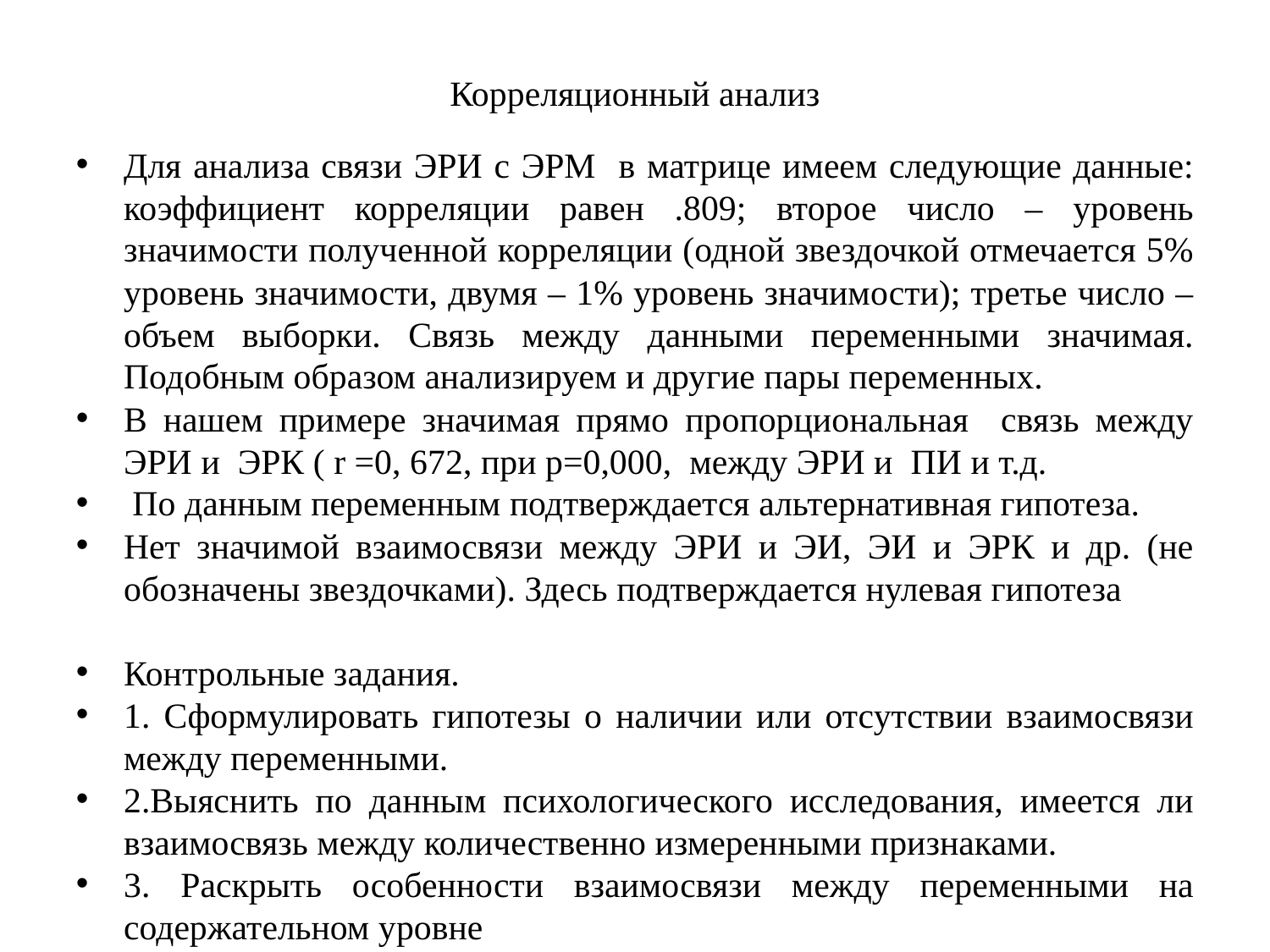

Корреляционный анализ
Для анализа связи ЭРИ с ЭРМ  в матрице имеем следующие данные: коэффициент корреляции равен .809; второе число – уровень значимости полученной корреляции (одной звездочкой отмечается 5% уровень значимости, двумя – 1% уровень значимости); третье число – объем выборки. Связь между данными переменными значимая. Подобным образом анализируем и другие пары переменных.
В нашем примере значимая прямо пропорциональная  связь между ЭРИ и  ЭРК ( r =0, 672, при р=0,000,  между ЭРИ и  ПИ и т.д.
 По данным переменным подтверждается альтернативная гипотеза.
Нет значимой взаимосвязи между ЭРИ и ЭИ, ЭИ и ЭРК и др. (не обозначены звездочками). Здесь подтверждается нулевая гипотеза

Контрольные задания.
1. Сформулировать гипотезы о наличии или отсутствии взаимосвязи между переменными.
2.Выяснить по данным психологического исследования, имеется ли взаимосвязь между количественно измеренными признаками.
3. Раскрыть особенности взаимосвязи между переменными на содержательном уровне